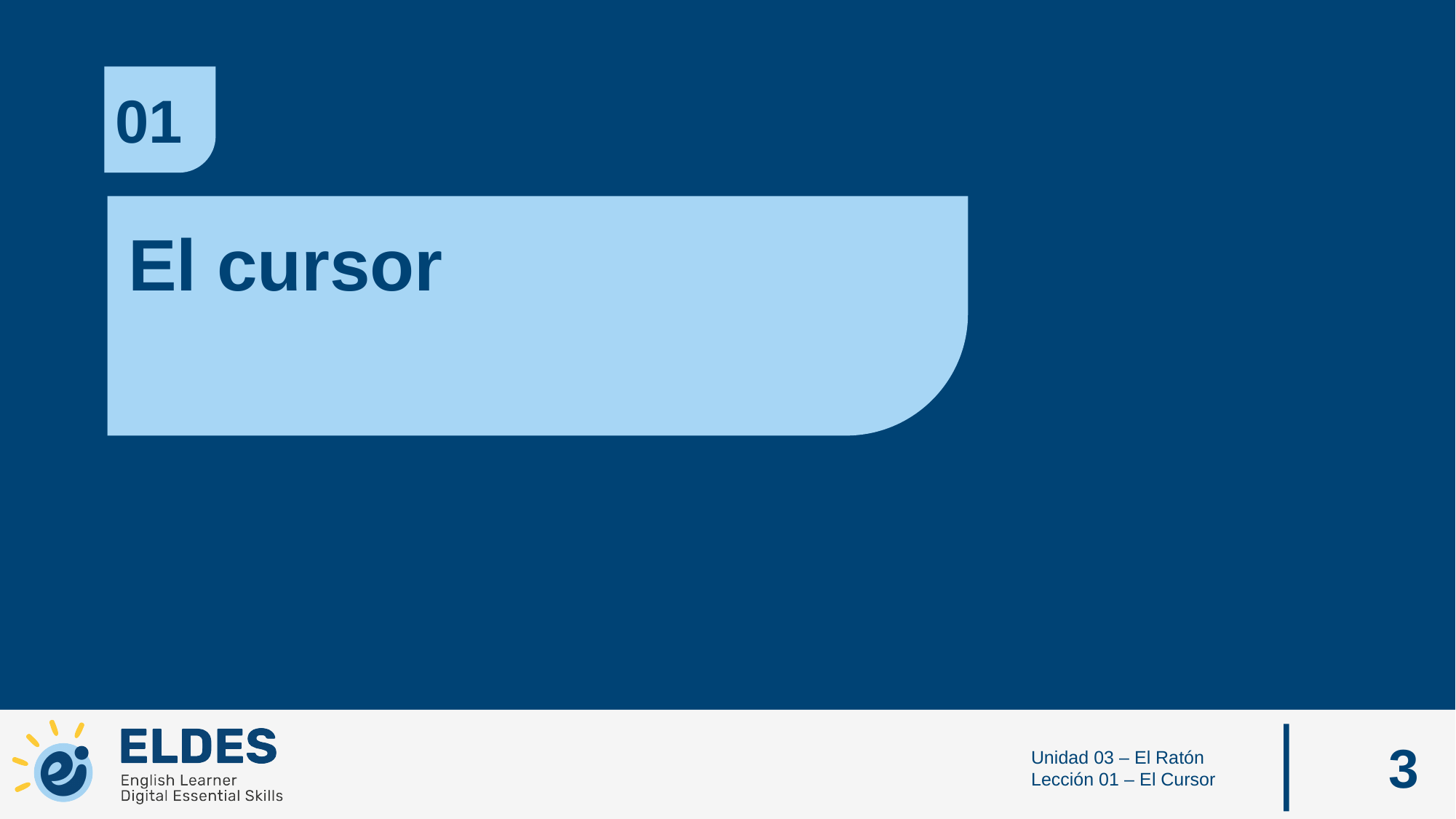

01
El cursor
3
Unidad 03 – El Ratón
Lección 01 – El Cursor